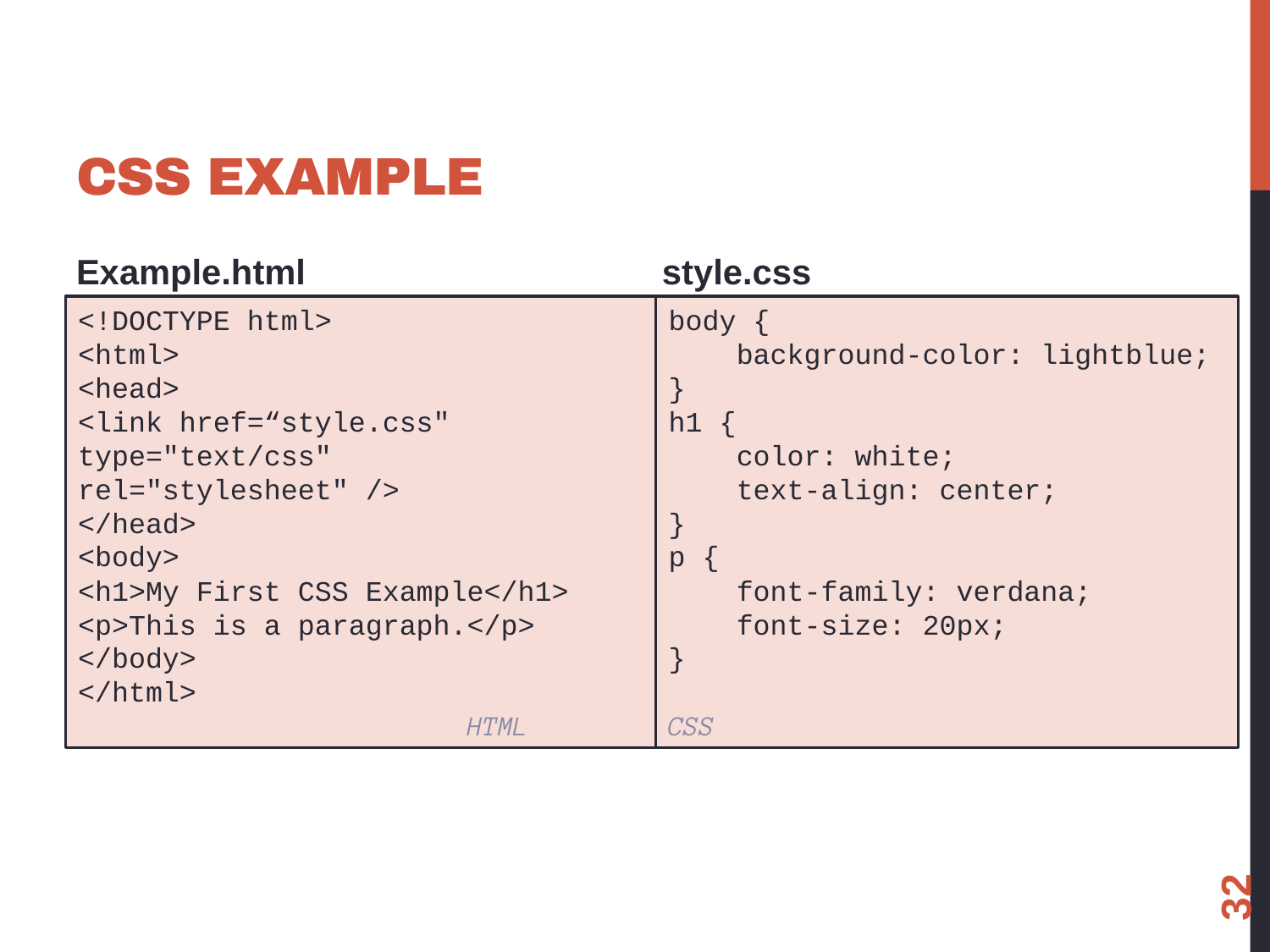

# CSS Example
Example.html			        style.css
<!DOCTYPE html>
<html>
<head>
<link href=“style.css" type="text/css" rel="stylesheet" />
</head>
<body>
<h1>My First CSS Example</h1>
<p>This is a paragraph.</p>
</body>
</html>						        HTML
body {
    background-color: lightblue;
}
h1 {
    color: white;
    text-align: center;
}
p {
    font-family: verdana;
    font-size: 20px;
}							        CSS
32